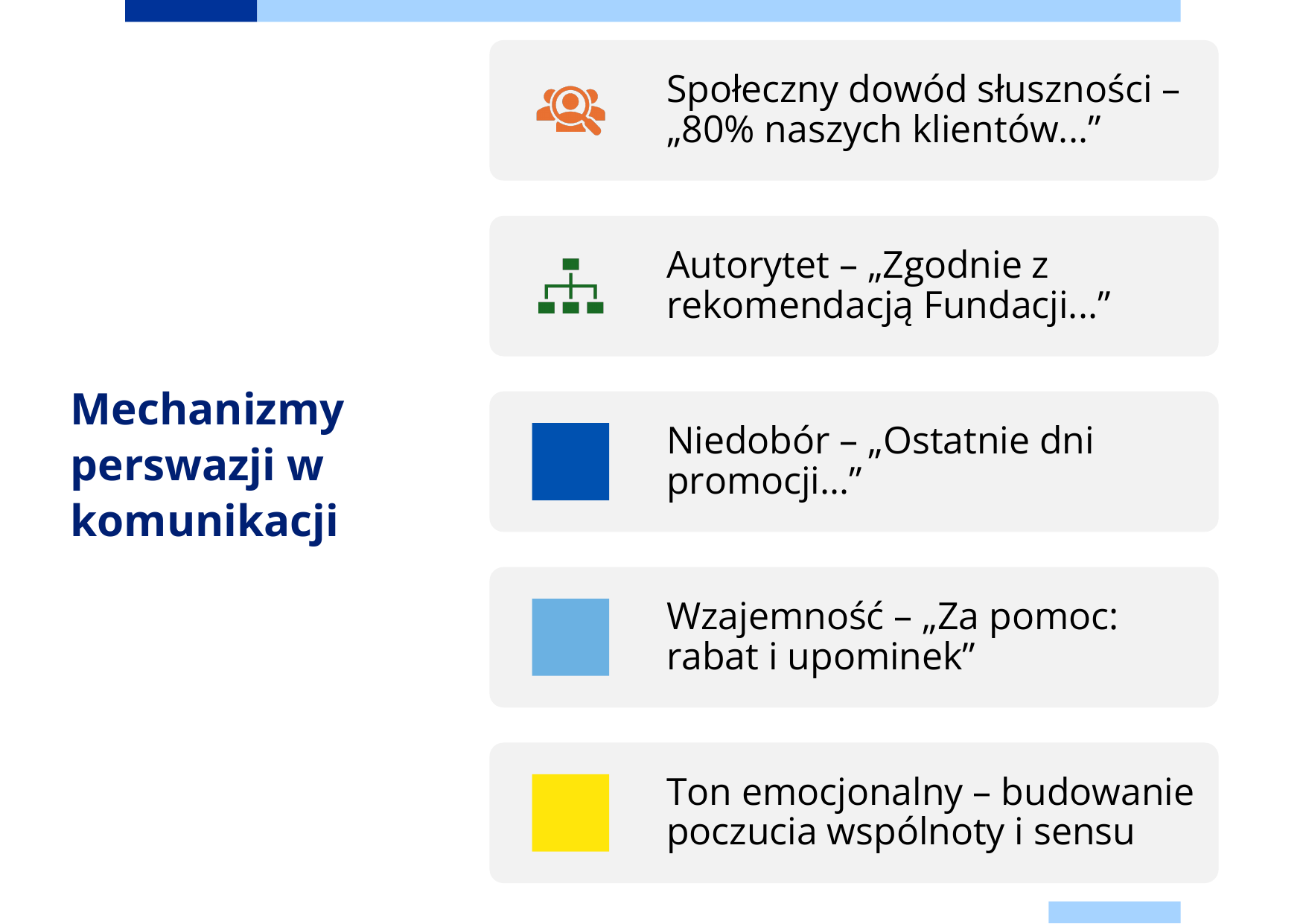

Społeczny dowód słuszności – „80% naszych klientów...”
Autorytet – „Zgodnie z rekomendacją Fundacji...”
Niedobór – „Ostatnie dni promocji...”
Wzajemność – „Za pomoc: rabat i upominek”
Ton emocjonalny – budowanie poczucia wspólnoty i sensu
# Mechanizmy perswazji w komunikacji